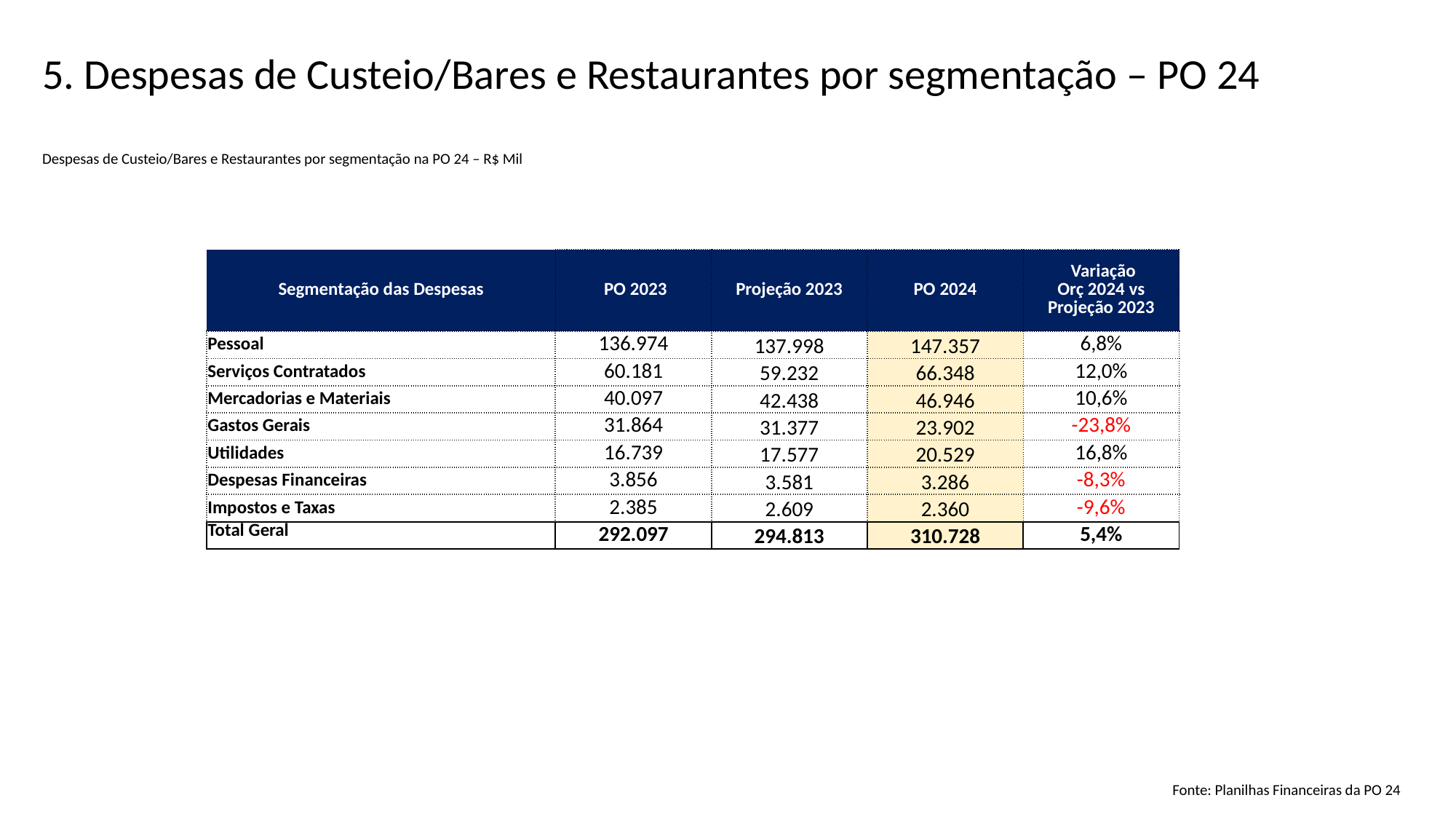

5. Despesas de Custeio/Bares e Restaurantes por segmentação – PO 24
Despesas de Custeio/Bares e Restaurantes por segmentação na PO 24 – R$ Mil
| Segmentação das Despesas | PO 2023 | Projeção 2023 | PO 2024 | Variação Orç 2024 vs Projeção 2023 |
| --- | --- | --- | --- | --- |
| Pessoal | 136.974 | 137.998 | 147.357 | 6,8% |
| Serviços Contratados | 60.181 | 59.232 | 66.348 | 12,0% |
| Mercadorias e Materiais | 40.097 | 42.438 | 46.946 | 10,6% |
| Gastos Gerais | 31.864 | 31.377 | 23.902 | -23,8% |
| Utilidades | 16.739 | 17.577 | 20.529 | 16,8% |
| Despesas Financeiras | 3.856 | 3.581 | 3.286 | -8,3% |
| Impostos e Taxas | 2.385 | 2.609 | 2.360 | -9,6% |
| Total Geral | 292.097 | 294.813 | 310.728 | 5,4% |
Fonte: Planilhas Financeiras da PO 24